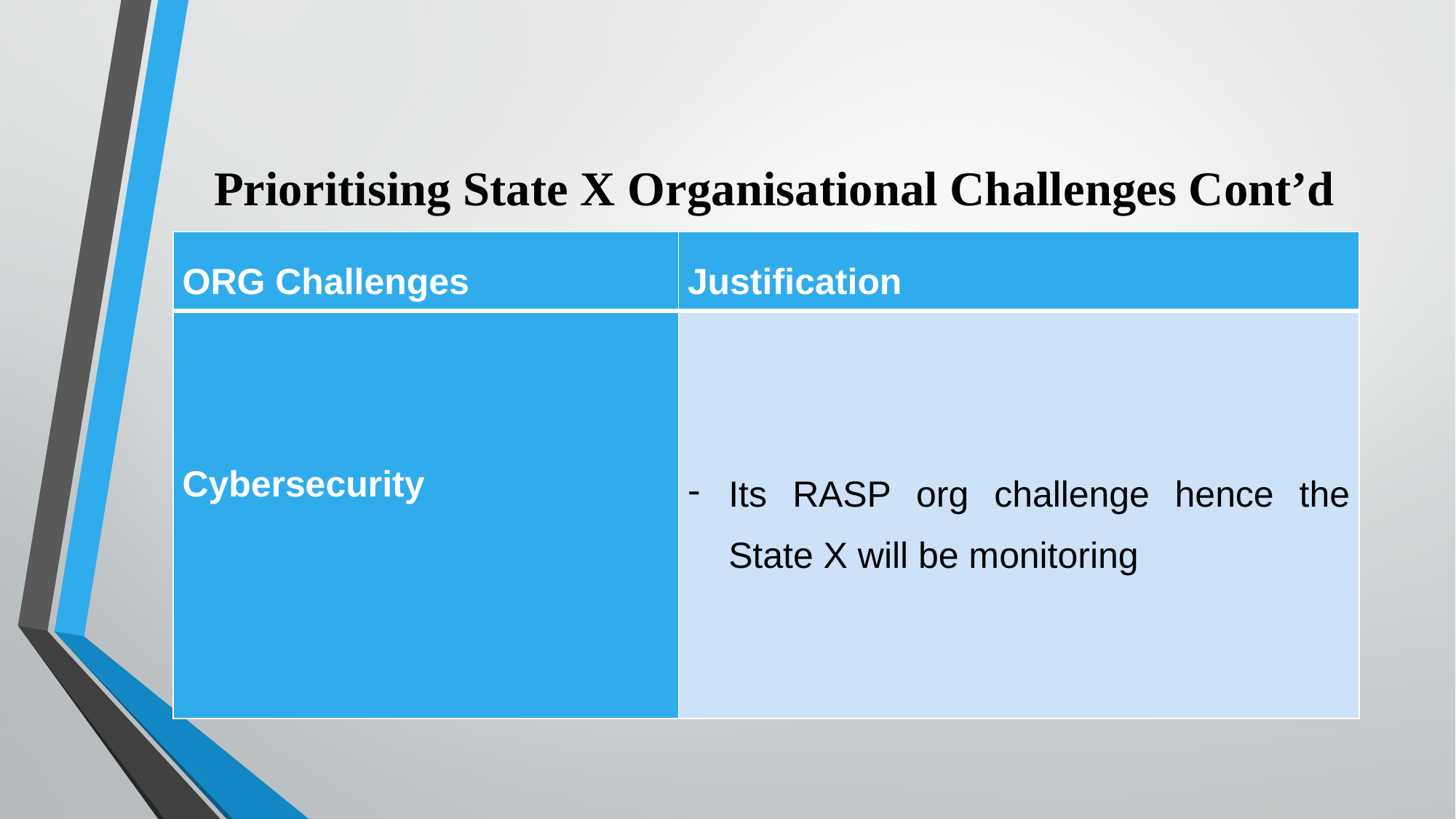

# Prioritising State X Organisational Challenges Cont’d
| ORG Challenges | Justification |
| --- | --- |
| Cybersecurity | Its RASP org challenge hence the State X will be monitoring |